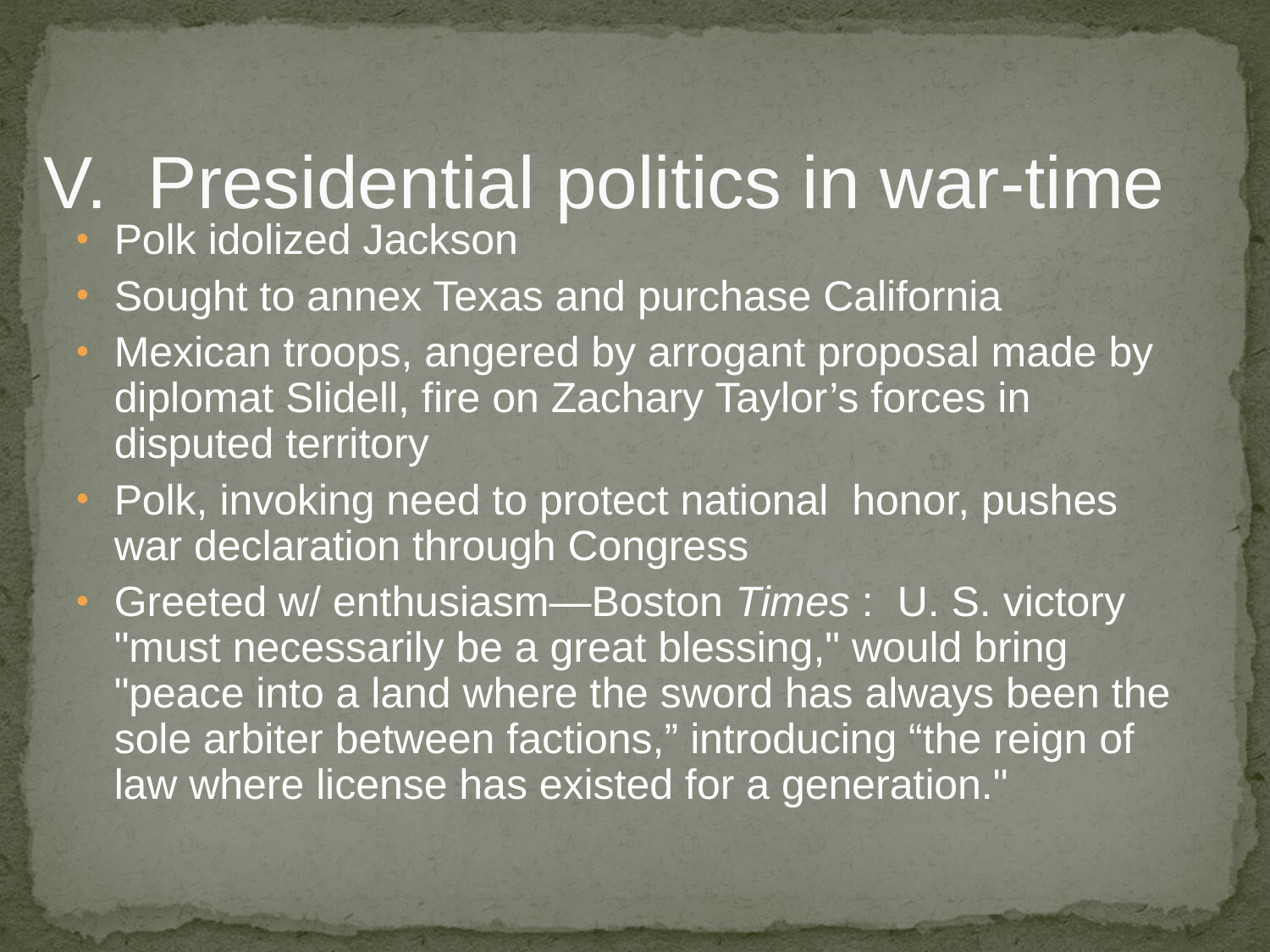

# V.  Presidential politics in war-time
Polk idolized Jackson
Sought to annex Texas and purchase California
Mexican troops, angered by arrogant proposal made by diplomat Slidell, fire on Zachary Taylor’s forces in disputed territory
Polk, invoking need to protect national  honor, pushes war declaration through Congress
Greeted w/ enthusiasm—Boston Times :  U. S. victory "must necessarily be a great blessing," would bring "peace into a land where the sword has always been the sole arbiter between factions,” introducing “the reign of law where license has existed for a generation."